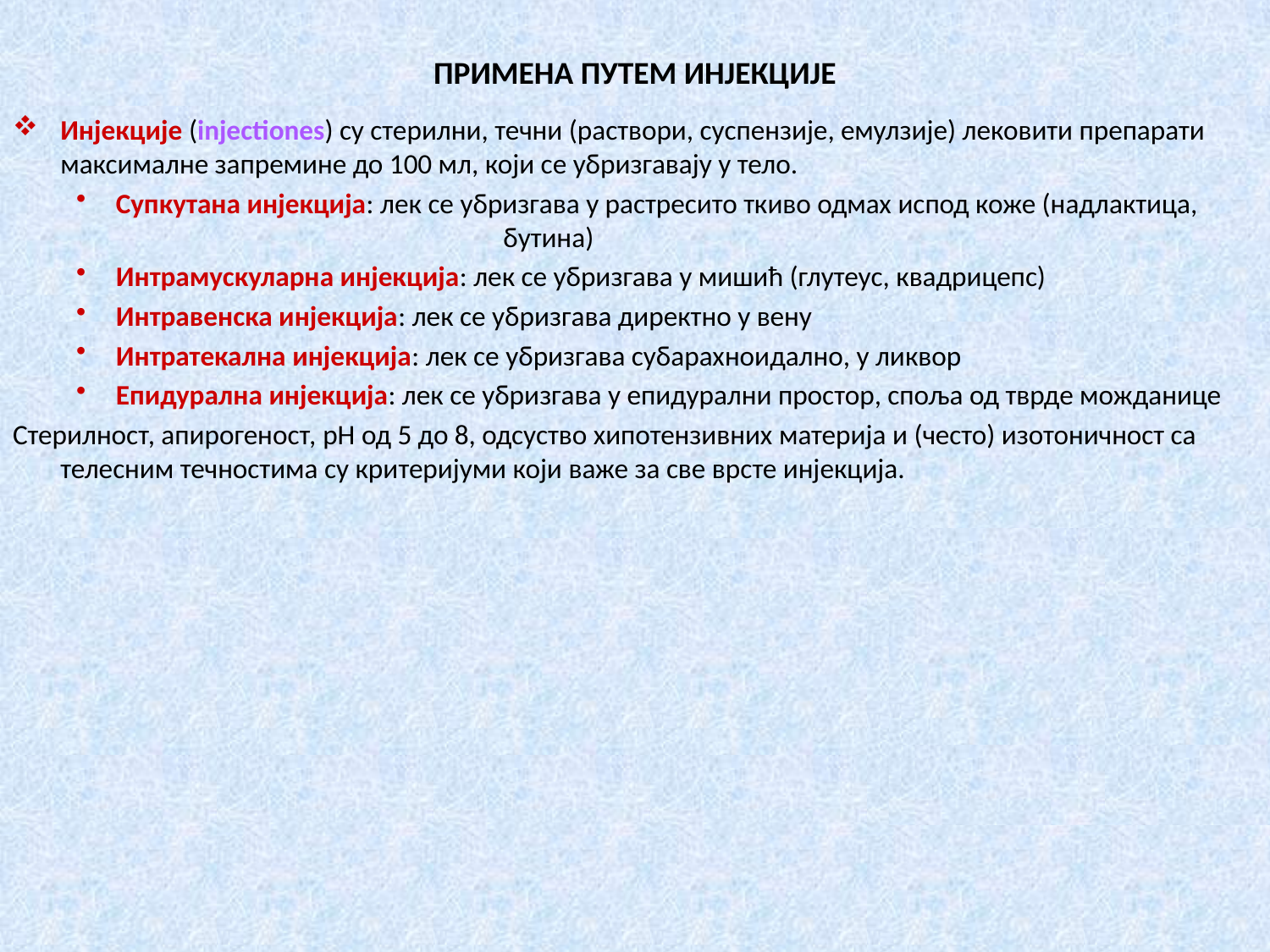

# ПРИМЕНА ПУТЕМ ИНЈЕКЦИЈЕ
Инјекције (injectiones) су стерилни, течни (раствори, суспензије, емулзије) лековити препарати максималне запремине до 100 мл, који се убризгавају у тело.
Супкутана инјекција: лек се убризгава у растресито ткиво одмах испод коже (надлактица, 			 бутина)
Интрамускуларна инјекција: лек се убризгава у мишић (глутеус, квадрицепс)
Интравенска инјекција: лек се убризгава директно у вену
Интратекална инјекција: лек се убризгава субарахноидално, у ликвор
Епидурална инјекција: лек се убризгава у епидурални простор, споља од тврде можданице
Стерилност, апирогеност, pH од 5 до 8, одсуство хипотензивних материја и (често) изотоничност са телесним течностима су критеријуми који важе за све врсте инјекција.